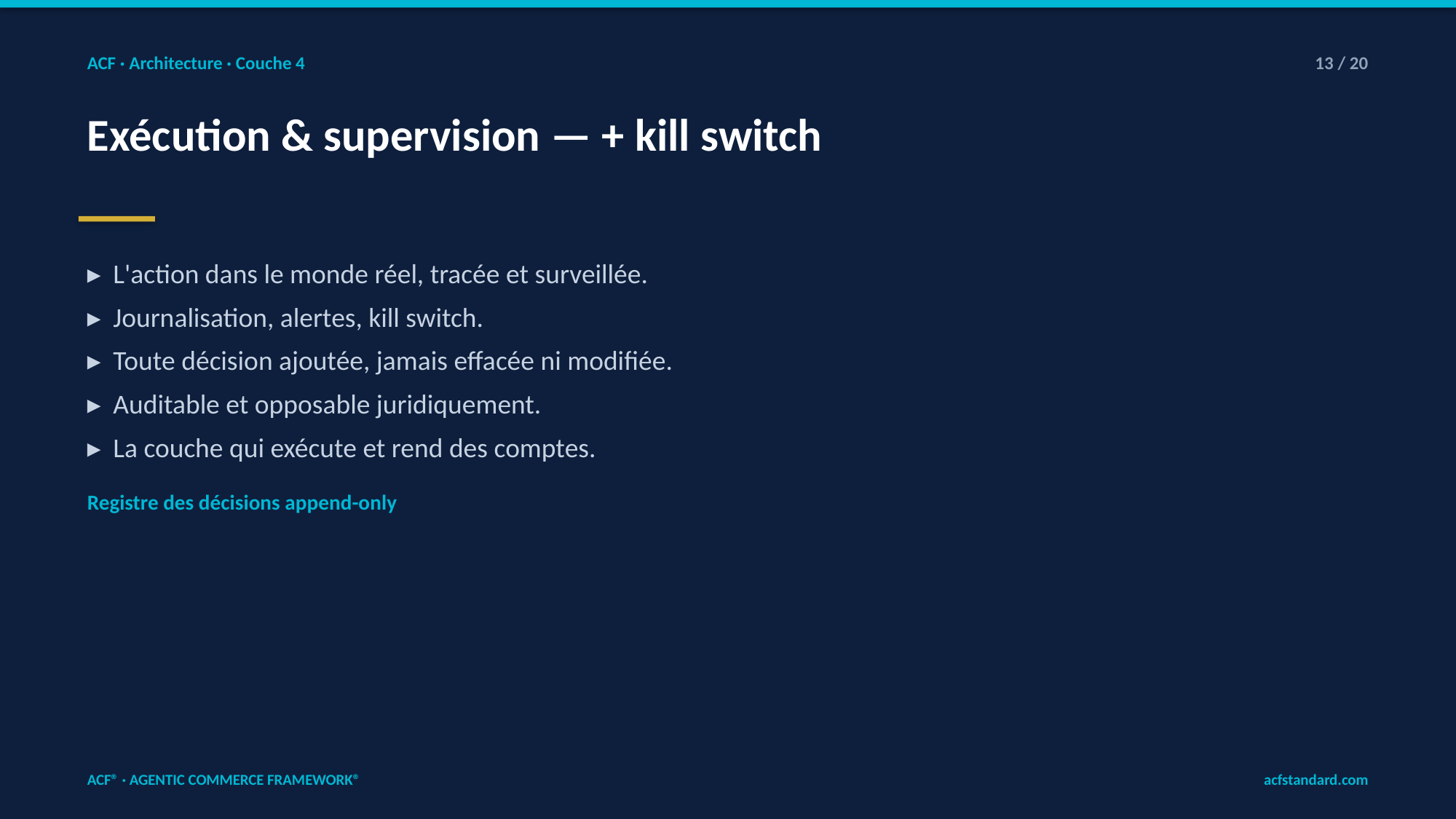

ACF · Architecture · Couche 4
13 / 20
Exécution & supervision — + kill switch

▸  L'action dans le monde réel, tracée et surveillée.
▸  Journalisation, alertes, kill switch.
▸  Toute décision ajoutée, jamais effacée ni modifiée.
▸  Auditable et opposable juridiquement.
▸  La couche qui exécute et rend des comptes.
Registre des décisions append-only
ACF® · AGENTIC COMMERCE FRAMEWORK®
acfstandard.com